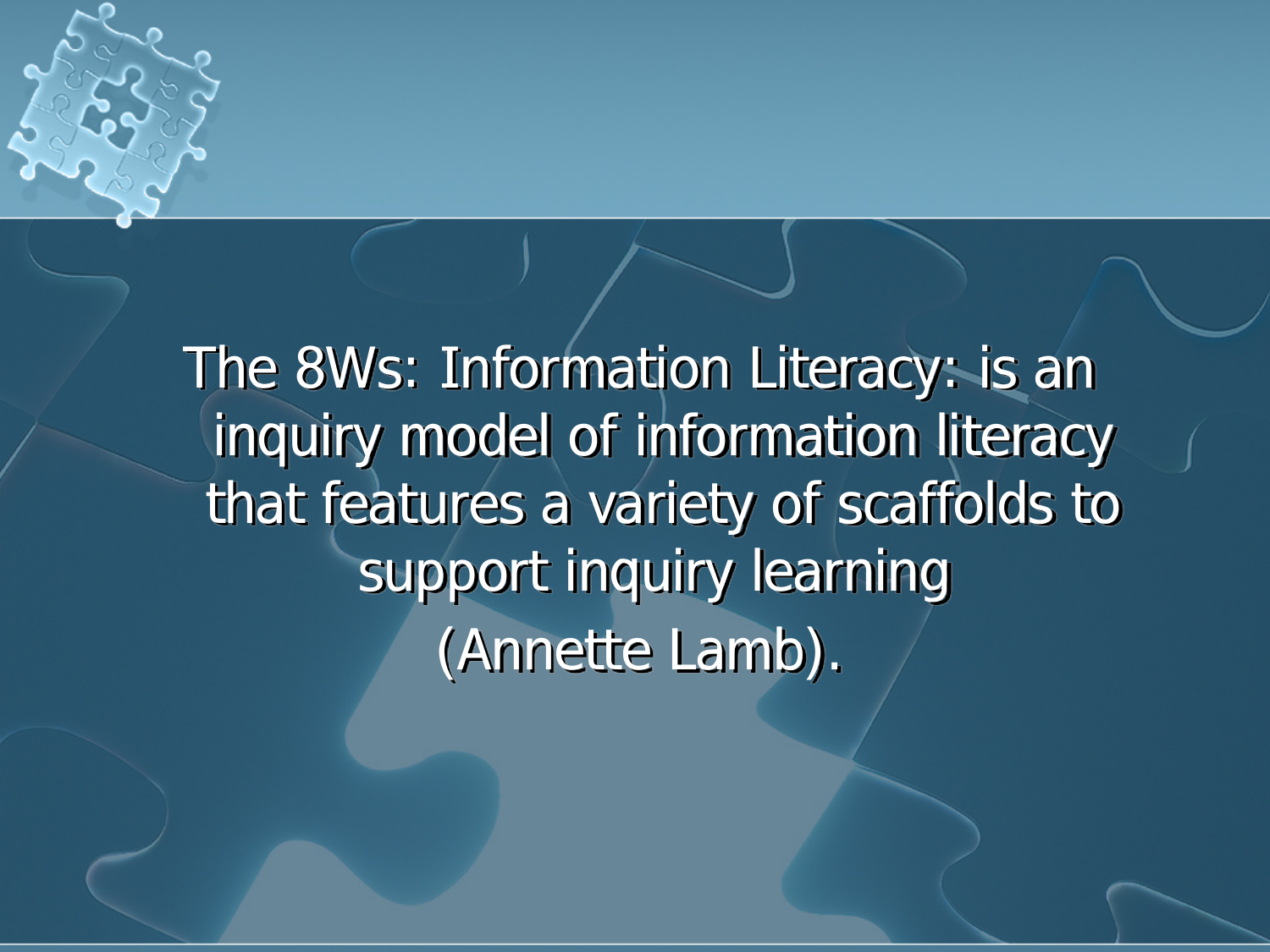

The 8Ws: Information Literacy: is an inquiry model of information literacy that features a variety of scaffolds to support inquiry learning
(Annette Lamb).